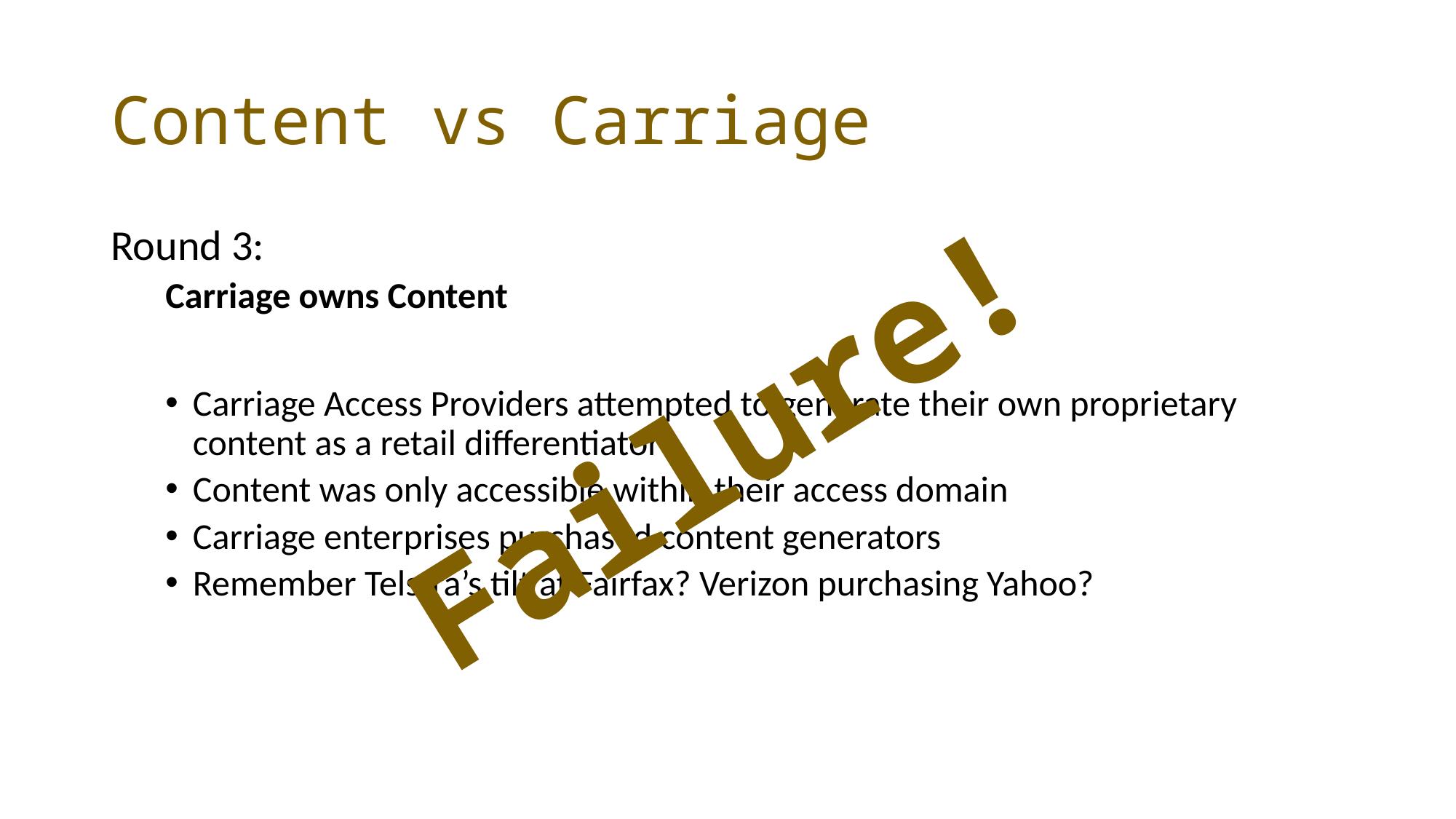

# Content vs Carriage
Round 3:
Carriage owns Content

Carriage Access Providers attempted to generate their own proprietary content as a retail differentiator
Content was only accessible within their access domain
Carriage enterprises purchased content generators
Remember Telstra’s tilt at Fairfax? Verizon purchasing Yahoo?
Failure!